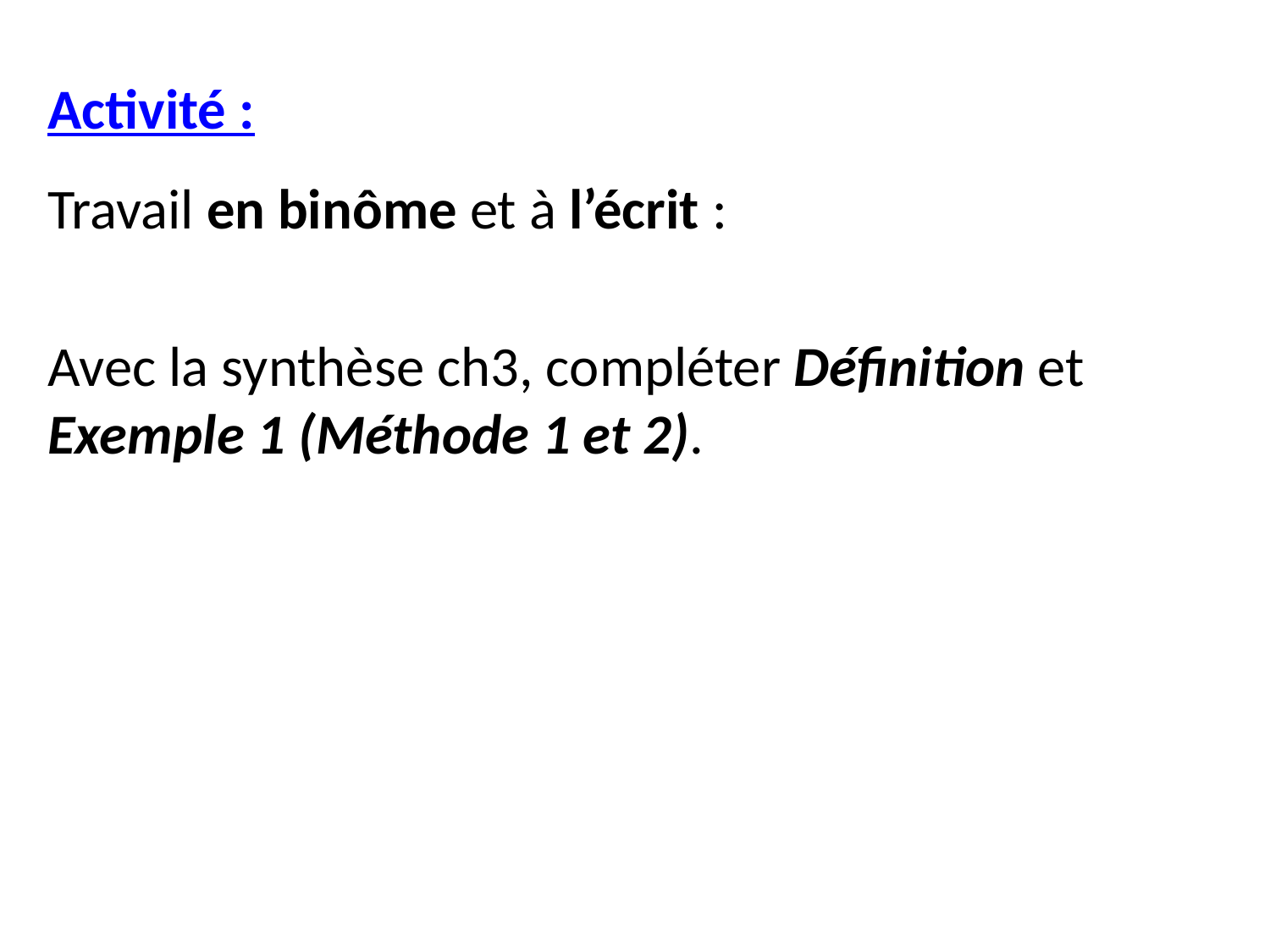

Activité :
Travail en binôme et à l’écrit :

Avec la synthèse ch3, compléter Définition et Exemple 1 (Méthode 1 et 2).